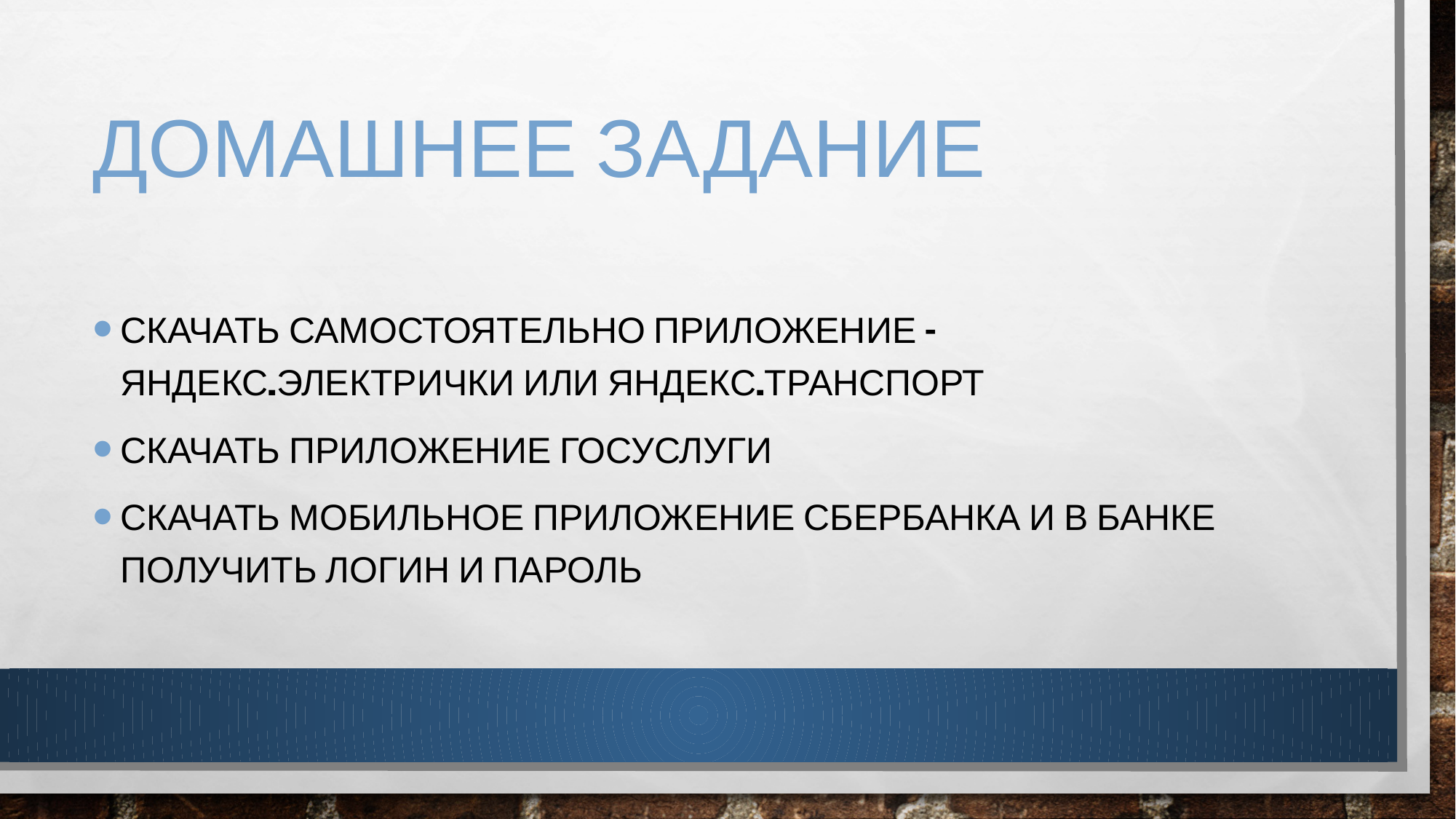

# Домашнее задание
Скачать самостоятельно приложение – яндекс.электрички или яндекс.транспорт
Скачать приложение госуслуги
Скачать мобильное приложение сбербанка и в банке получить логин и пароль